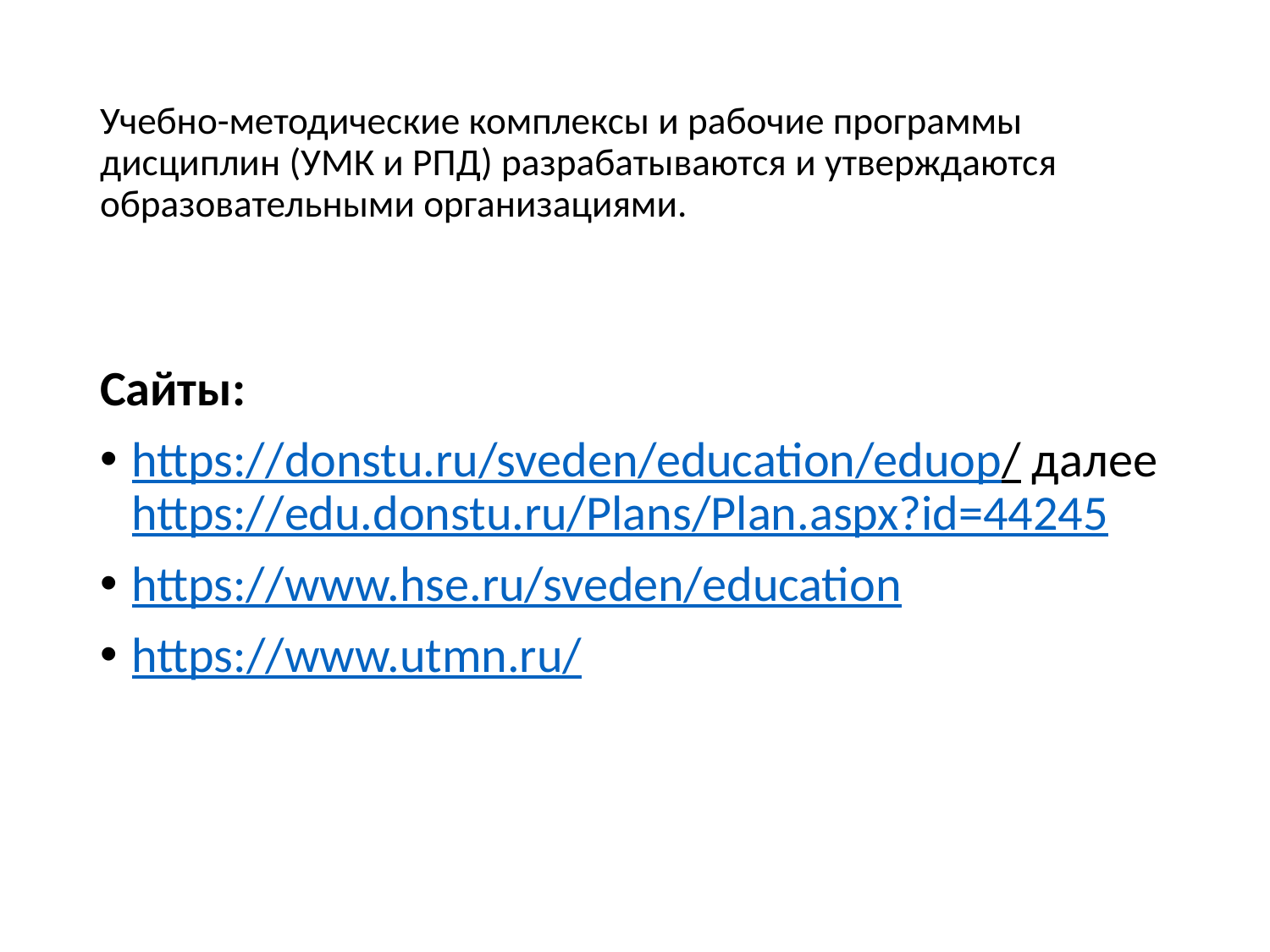

# Учебно-методические комплексы и рабочие программы дисциплин (УМК и РПД) разрабатываются и утверждаются образовательными организациями.
Сайты:
https://donstu.ru/sveden/education/eduop/ далее https://edu.donstu.ru/Plans/Plan.aspx?id=44245
https://www.hse.ru/sveden/education
https://www.utmn.ru/